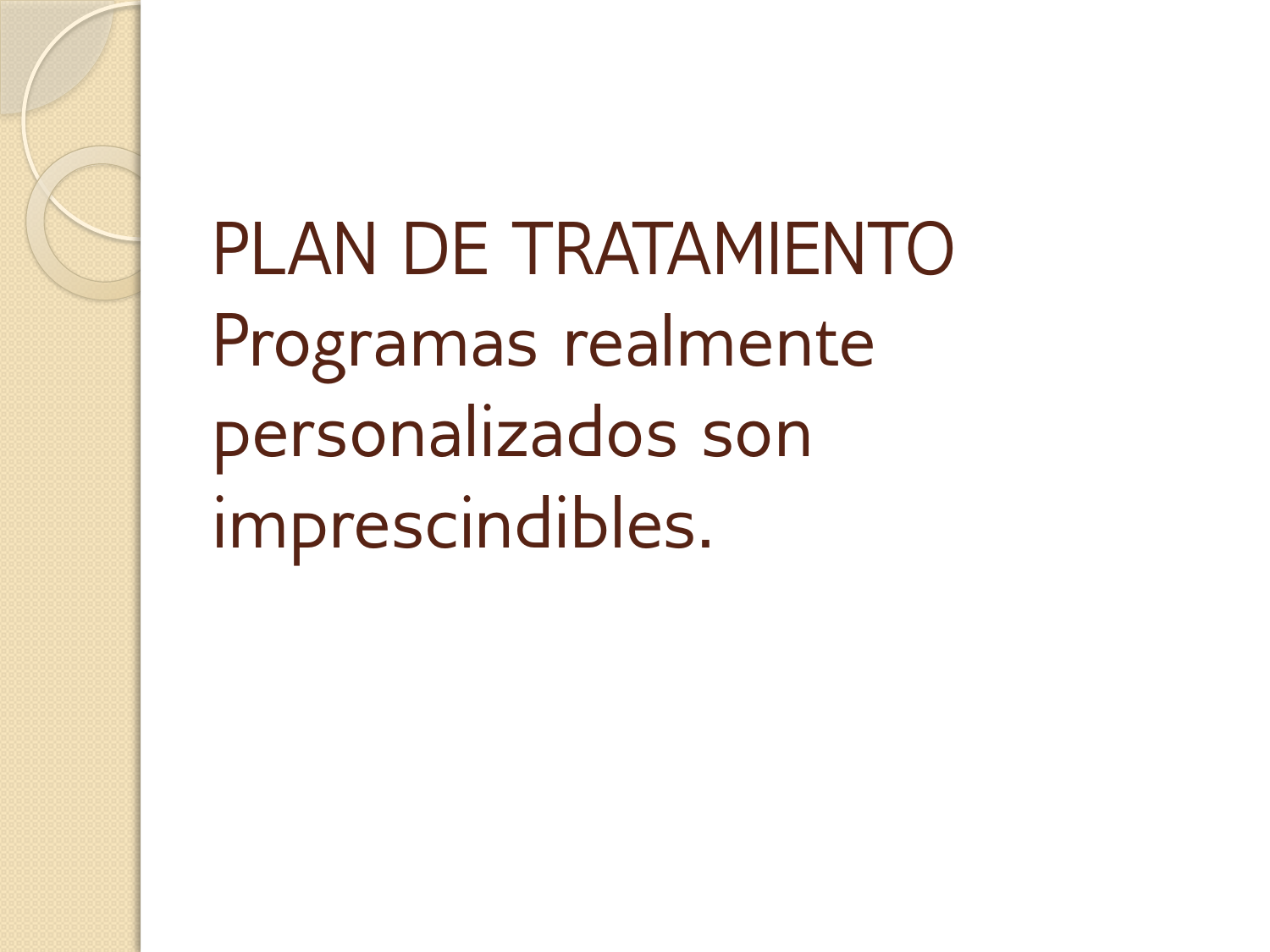

# PLAN DE TRATAMIENTO Programas realmente  personalizados son imprescindibles.